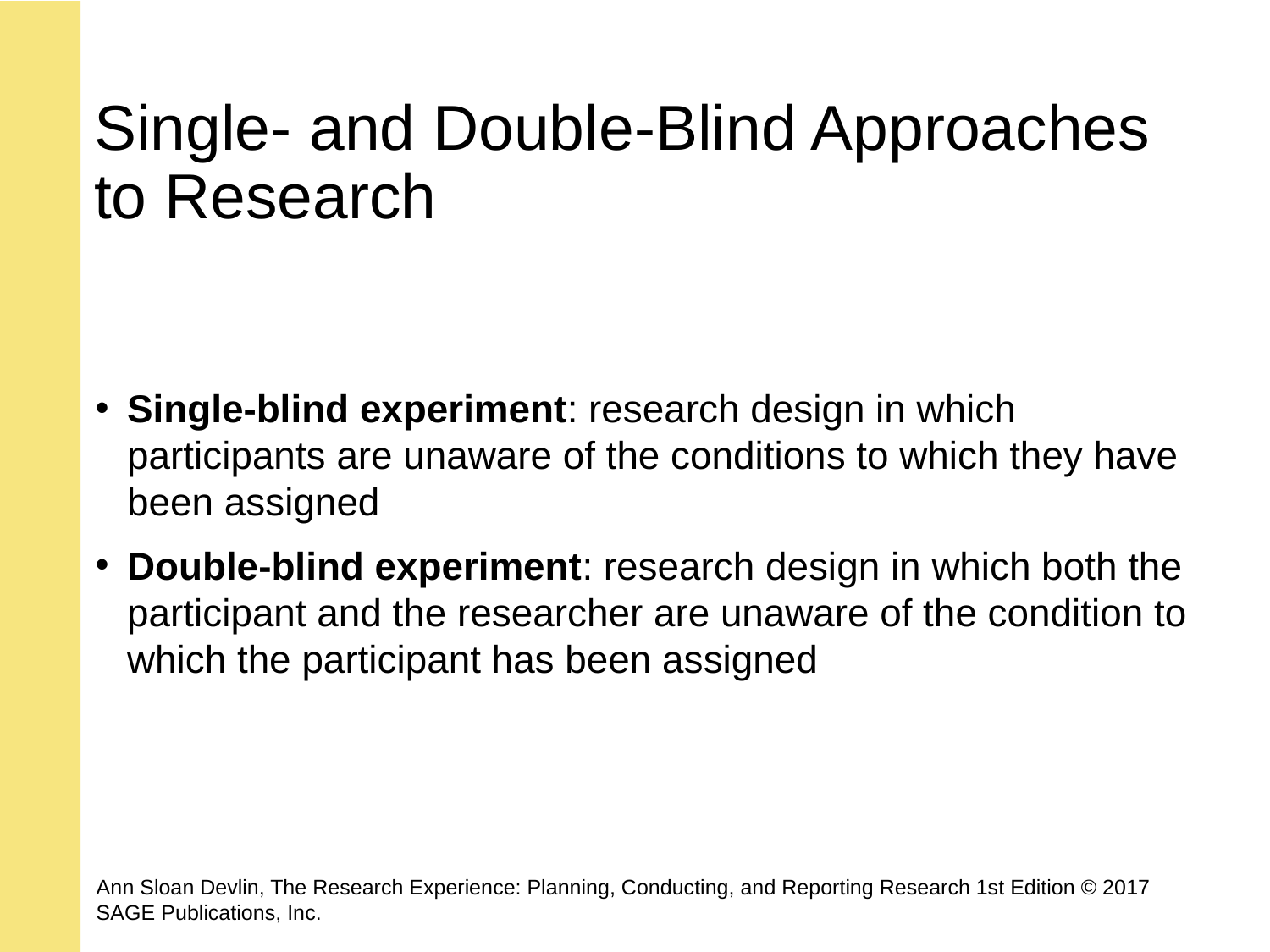

# Single- and Double-Blind Approaches to Research
Single-blind experiment: research design in which participants are unaware of the conditions to which they have been assigned
Double-blind experiment: research design in which both the participant and the researcher are unaware of the condition to which the participant has been assigned